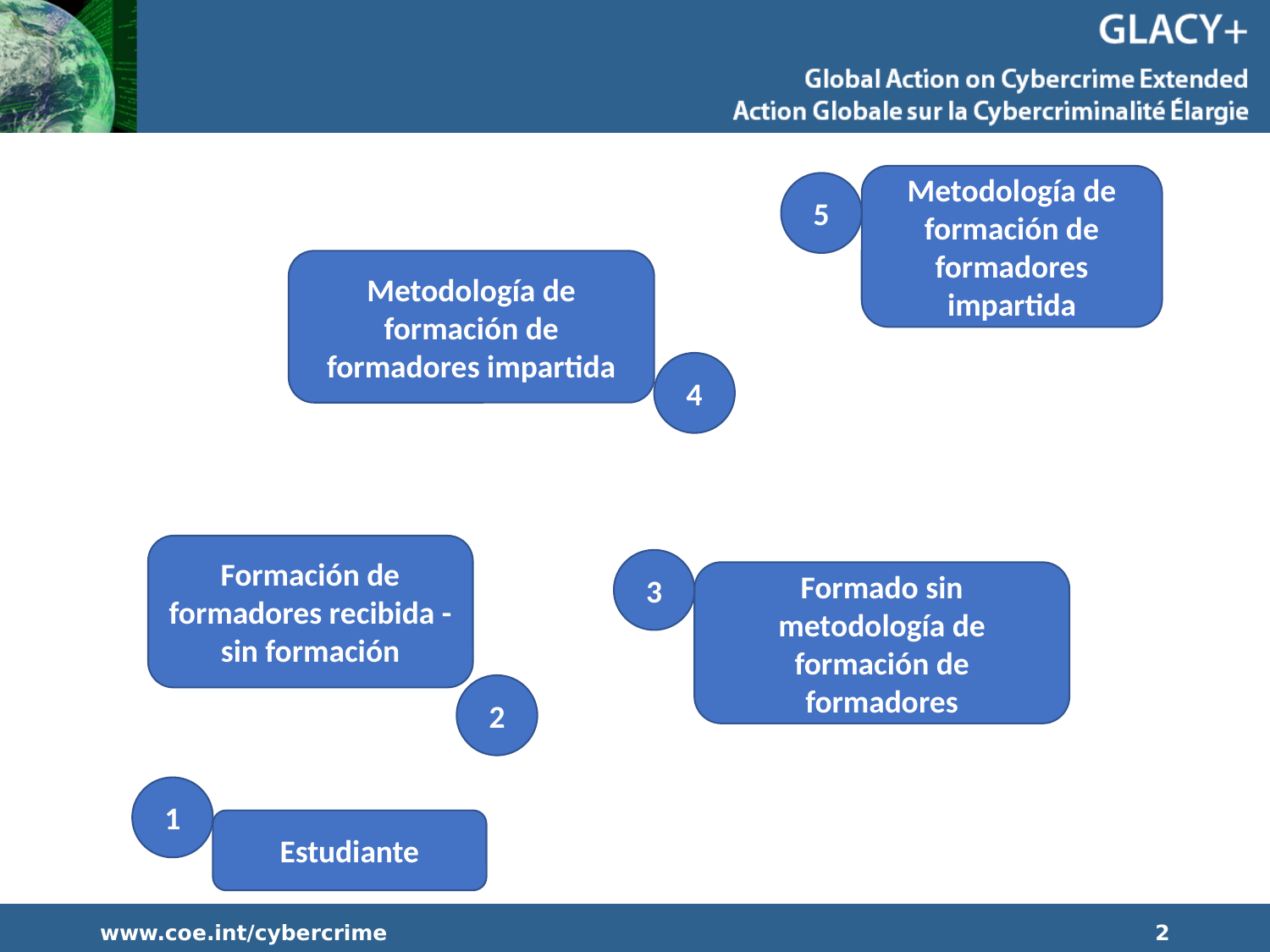

Metodología de formación de formadores impartida
5
Metodología de formación de formadores impartida
4
Formación de formadores recibida - sin formación
3
Formado sin metodología de formación de formadores
2
1
Estudiante
www.coe.int/cybercrime
2